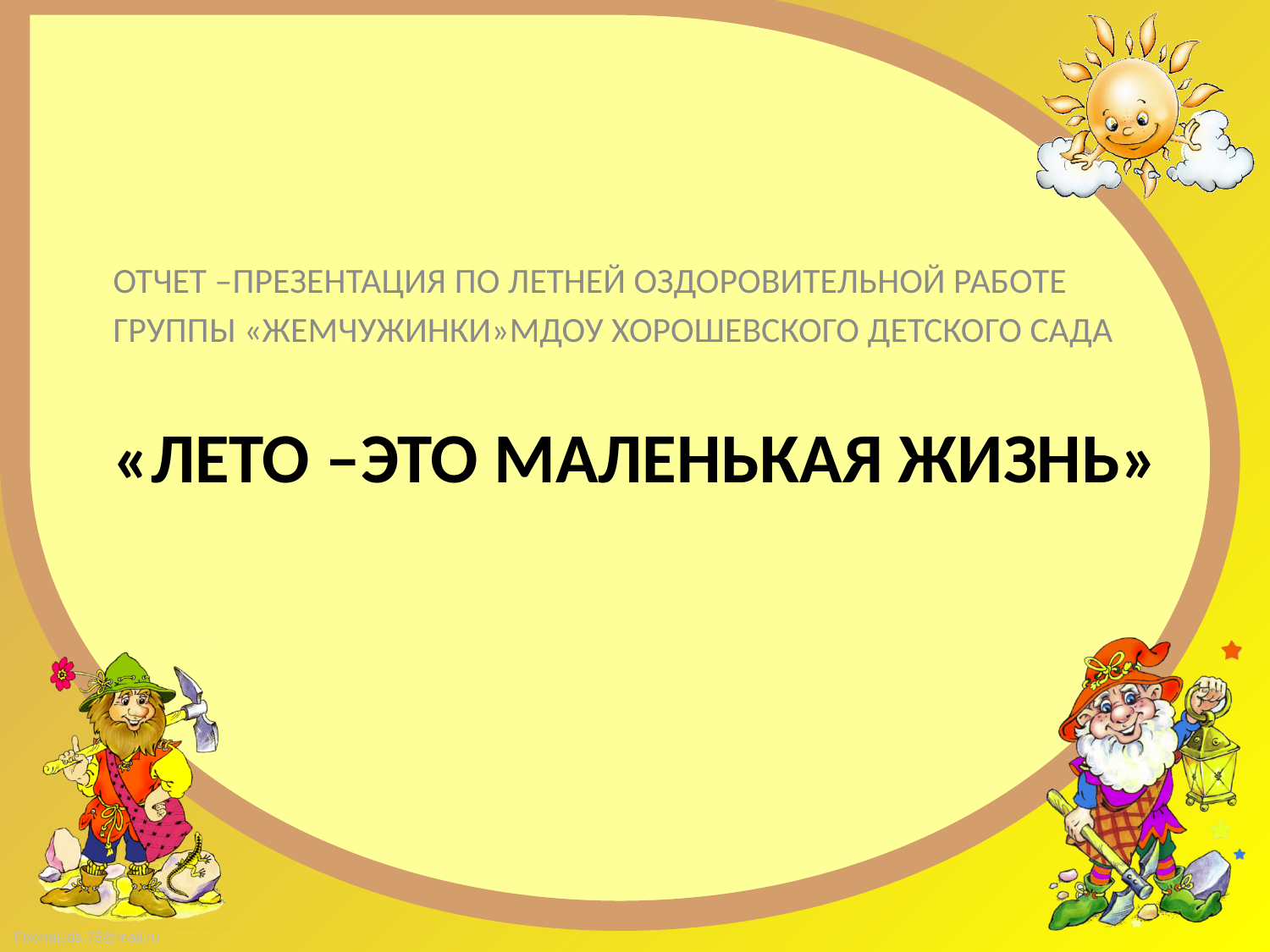

ОТЧЕТ –ПРЕЗЕНТАЦИЯ ПО ЛЕТНЕЙ ОЗДОРОВИТЕЛЬНОЙ РАБОТЕ
ГРУППЫ «ЖЕМЧУЖИНКИ»МДОУ ХОРОШЕВСКОГО ДЕТСКОГО САДА
# «Лето –это маленькая жизнь»